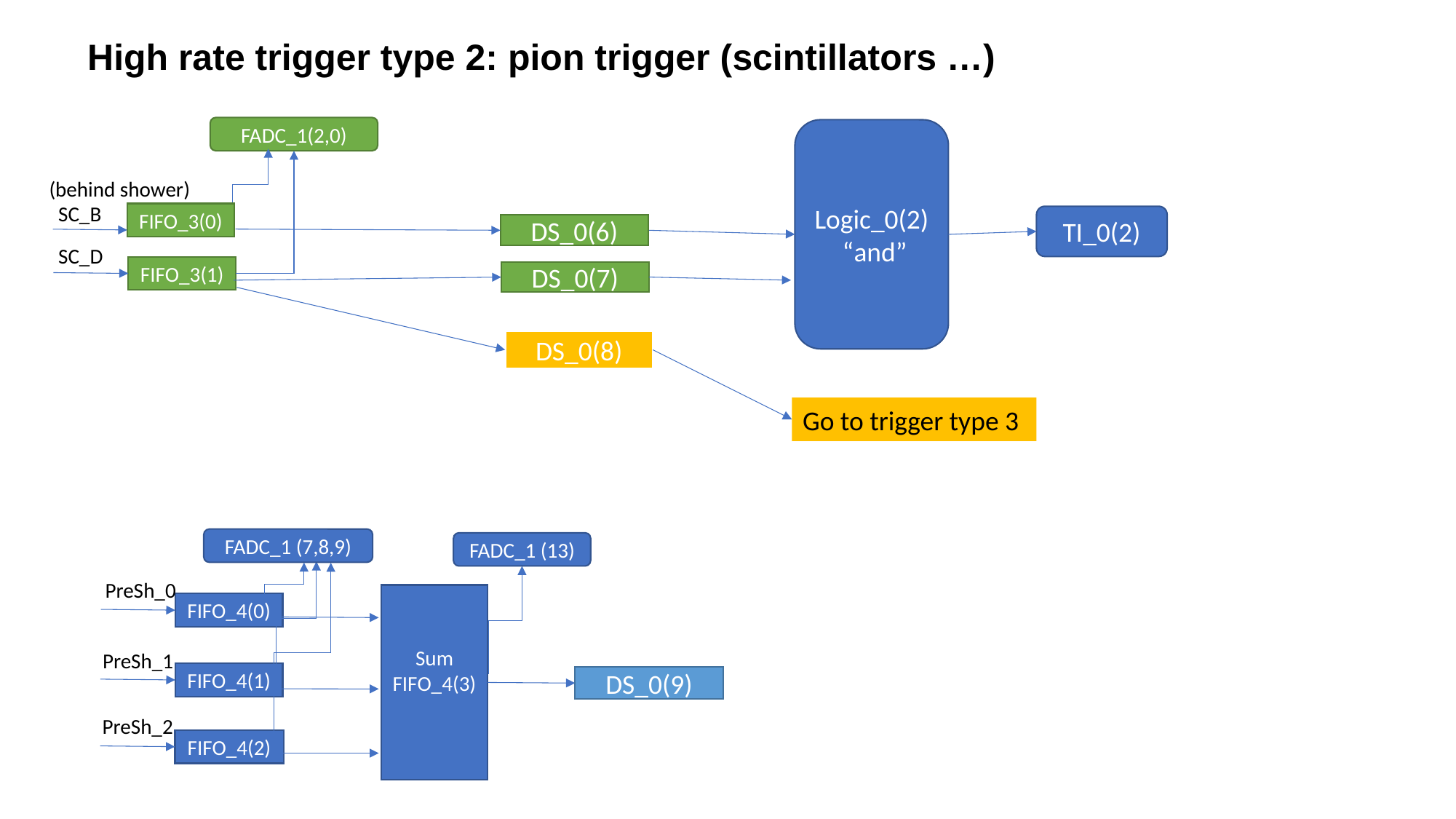

High rate trigger type 2: pion trigger (scintillators …)

FADC_1(2,0)
SC_B
SC_D
FIFO_3(1)
DS_0(6)
FIFO_3(0)
Logic_0(2)
 “and”
(behind shower)
TI_0(2)
DS_0(7)
DS_0(8)
Go to trigger type 3
FADC_1 (7,8,9)
PreSh_1
FIFO_4(1)
PreSh_0
FIFO_4(0)
PreSh_2
FIFO_4(2)
Sum
FIFO_4(3)

DS_0(9)
FADC_1 (13)